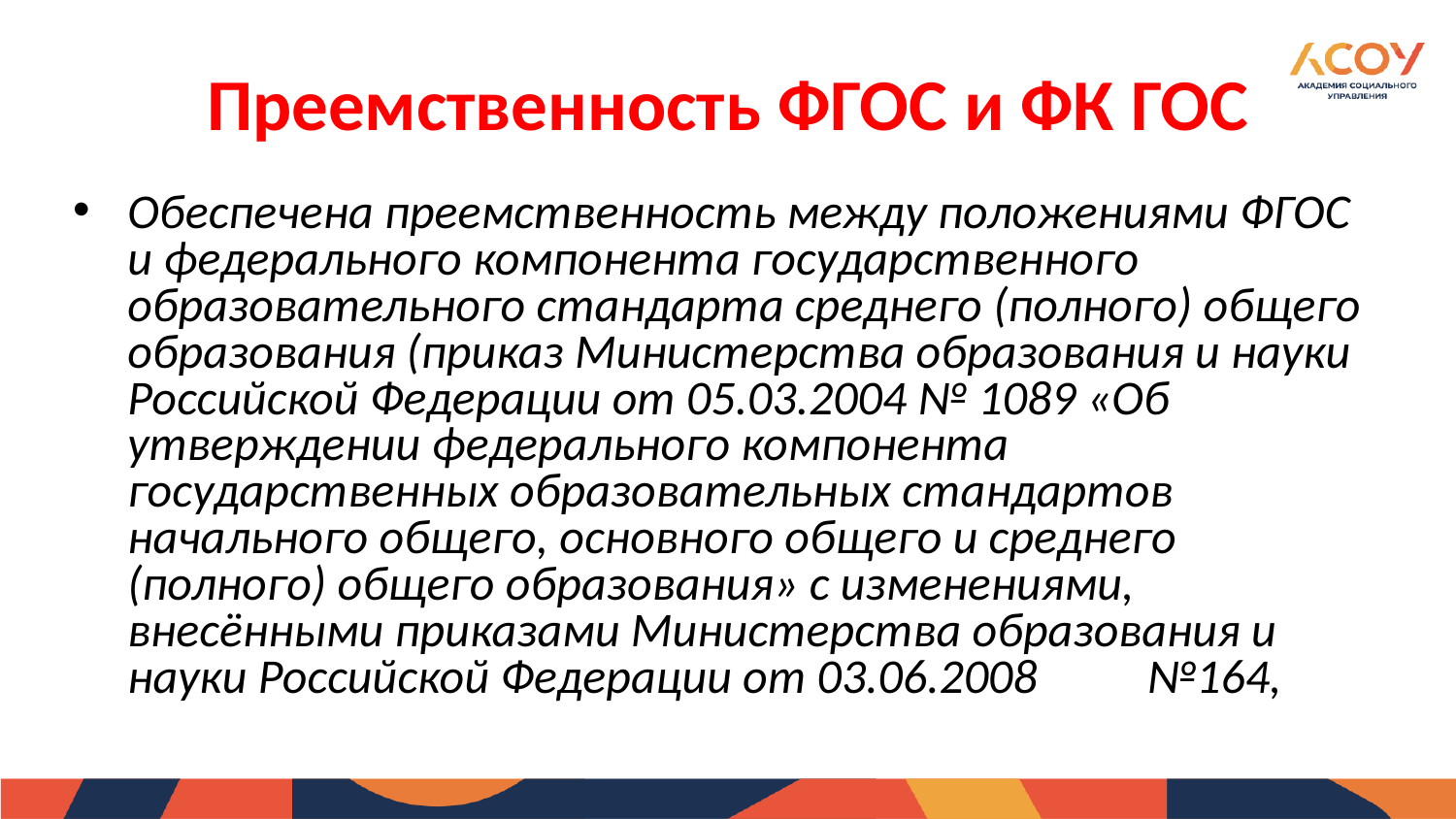

Преемственность ФГОС и ФК ГОС
Обеспечена преемственность между положениями ФГОС и федерального компонента государственного образовательного стандарта среднего (полного) общего образования (приказ Министерства образования и науки Российской Федерации от 05.03.2004 № 1089 «Об утверждении федерального компонента государственных образовательных стандартов начального общего, основного общего и среднего (полного) общего образования» с изменениями, внесёнными приказами Министерства образования и науки Российской Федерации от 03.06.2008	№164,